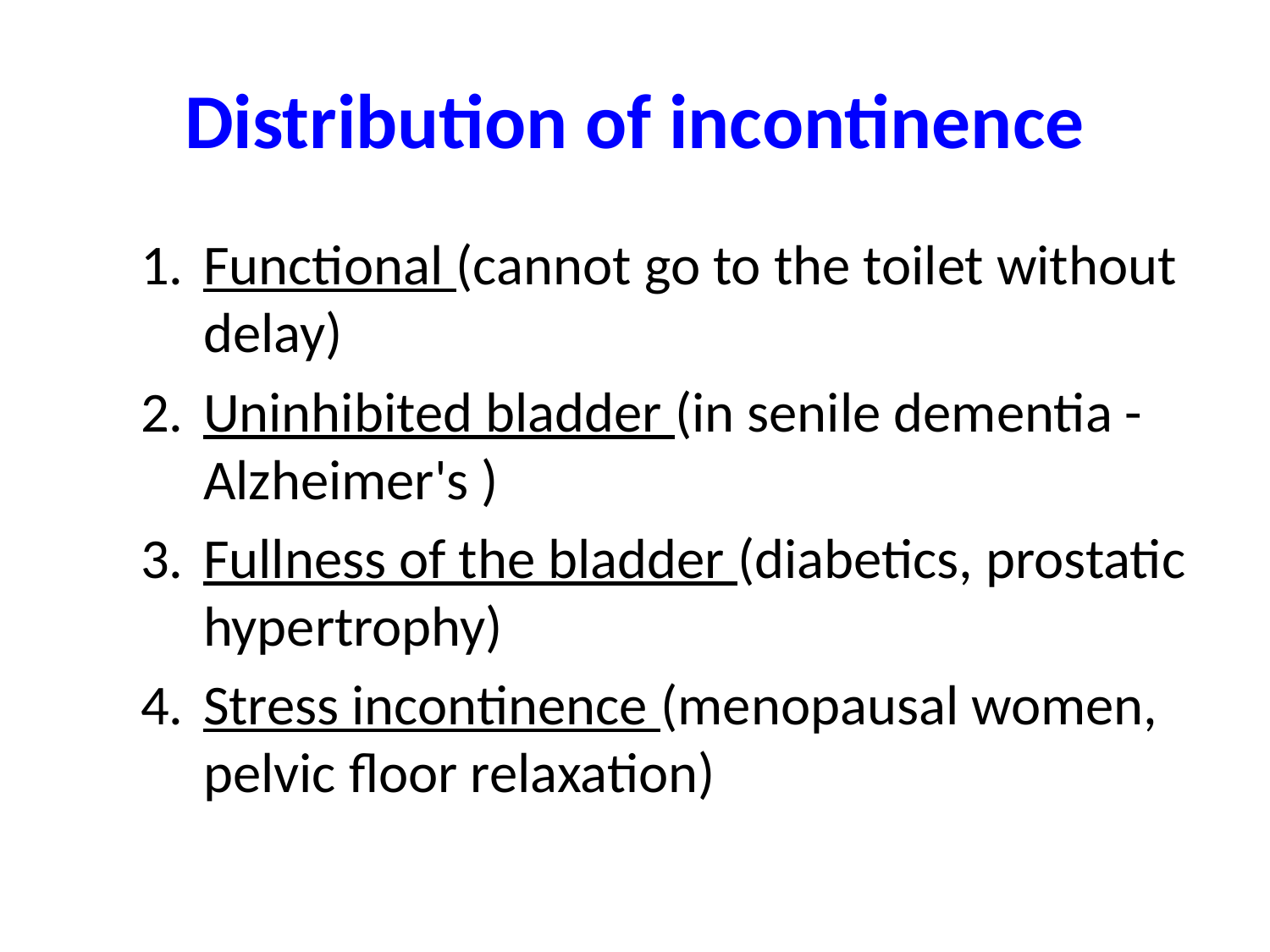

# Distribution of incontinence
Functional (cannot go to the toilet without delay)
Uninhibited bladder (in senile dementia - Alzheimer's )
Fullness of the bladder (diabetics, prostatic hypertrophy)
Stress incontinence (menopausal women, pelvic floor relaxation)